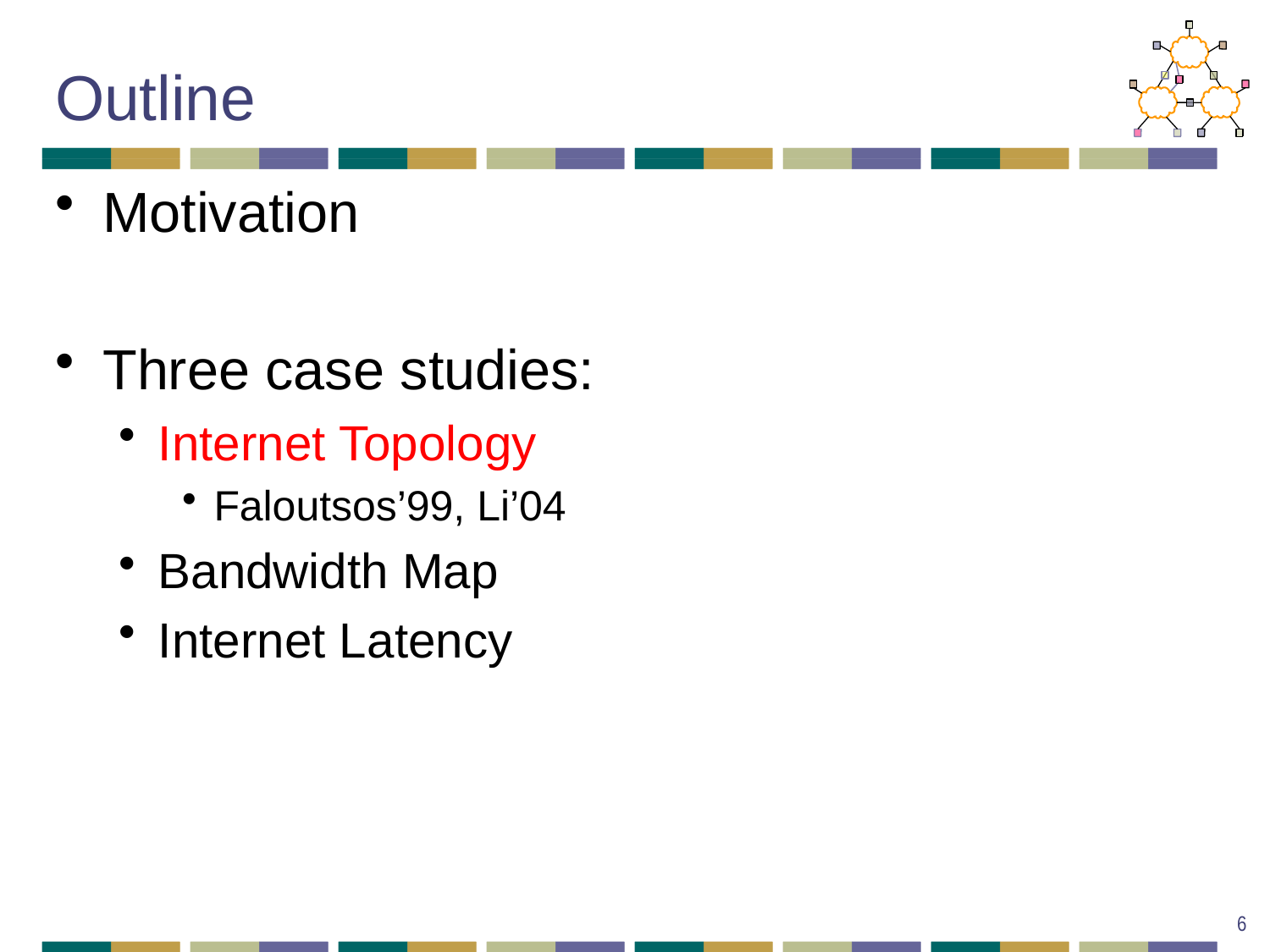

# Outline
Motivation

Three case studies:
Internet Topology
Faloutsos’99, Li’04
Bandwidth Map
Internet Latency
6